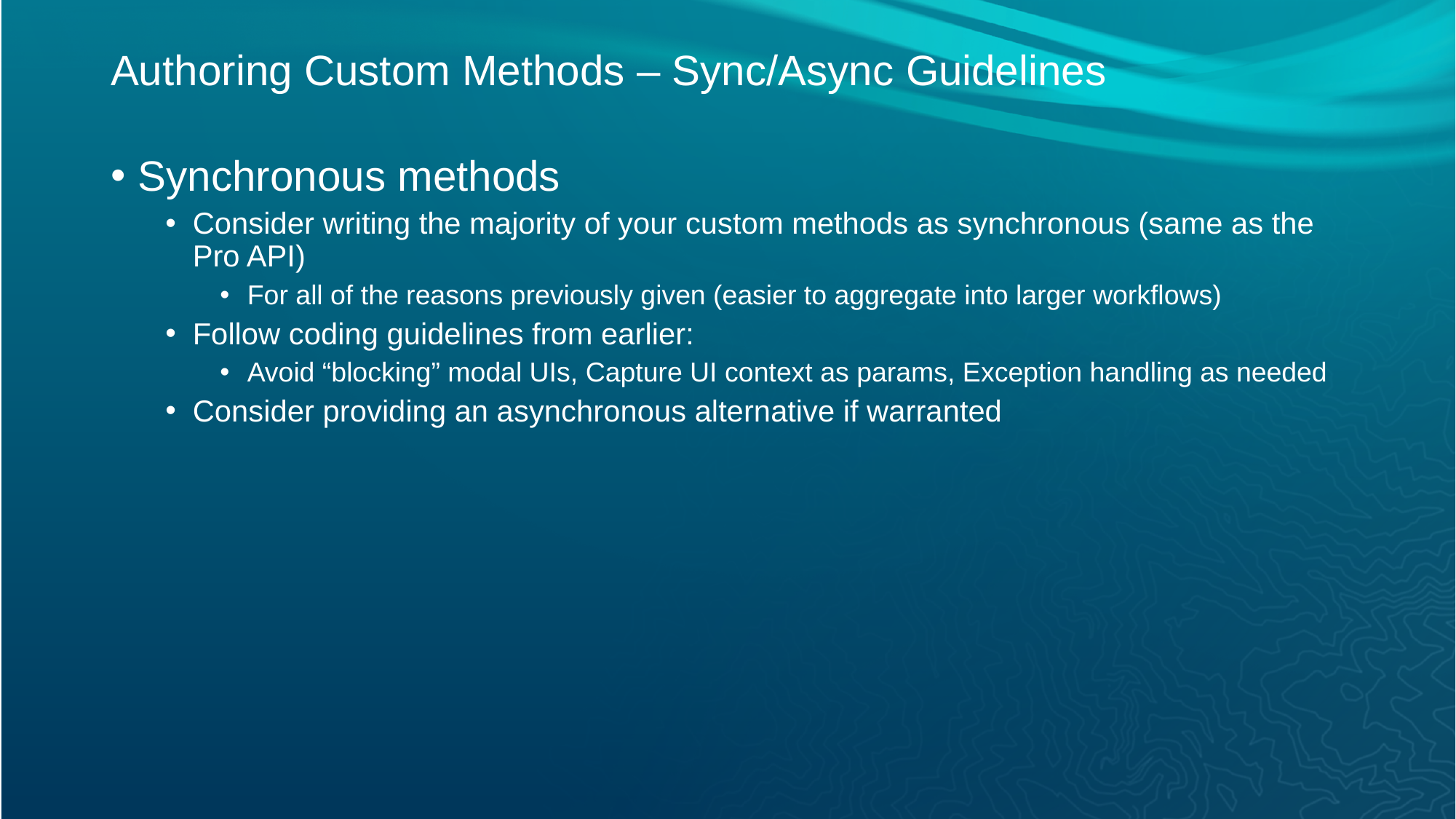

# Authoring Custom Methods – Sync/Async Guidelines
Synchronous methods
Consider writing the majority of your custom methods as synchronous (same as the Pro API)
For all of the reasons previously given (easier to aggregate into larger workflows)
Follow coding guidelines from earlier:
Avoid “blocking” modal UIs, Capture UI context as params, Exception handling as needed
Consider providing an asynchronous alternative if warranted